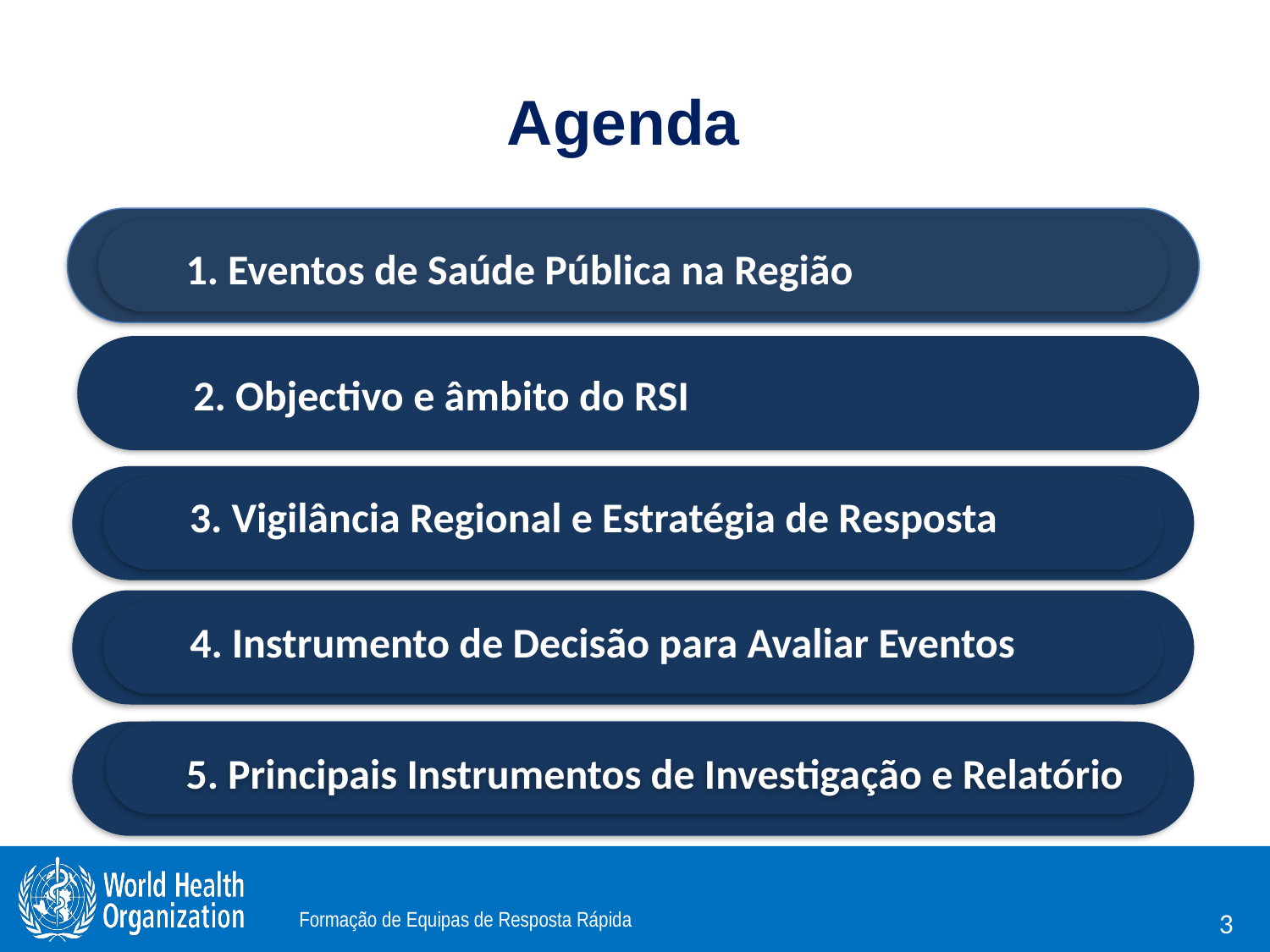

# Agenda

1. Eventos de Saúde Pública na Região

2. Objectivo e âmbito do RSI

3. Vigilância Regional e Estratégia de Resposta

4. Instrumento de Decisão para Avaliar Eventos

5. Principais Instrumentos de Investigação e Relatório